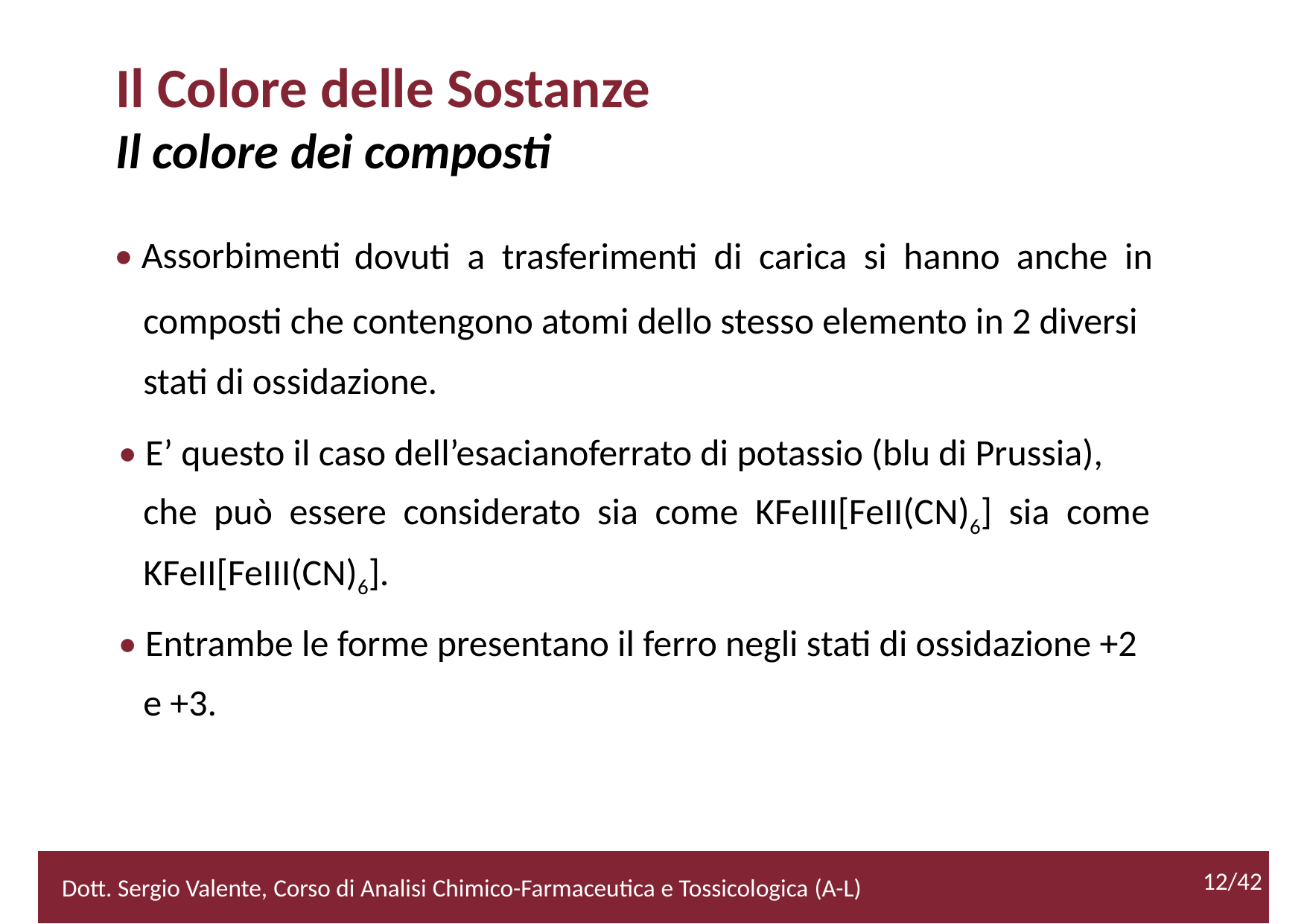

Il Colore delle Sostanze
Il colore dei composti
• Assorbimenti
dovuti  a  trasferimenti  di  carica  si  hanno  anche  in
		composti che contengono atomi dello stesso elemento in 2 diversi

		stati di ossidazione.

• E’ questo il caso dell’esacianoferrato di potassio (blu di Prussia),

		che  può  essere  considerato  sia  come  KFeIII[FeII(CN)6]  sia  come

		KFeII[FeIII(CN)6].

• Entrambe le forme presentano il ferro negli stati di ossidazione +2

		e +3.

			12/42
2/52

12/42
Dott. Sergio Valente, Corso di Analisi Chimico-Farmaceutica e Tossicologica (A-L)